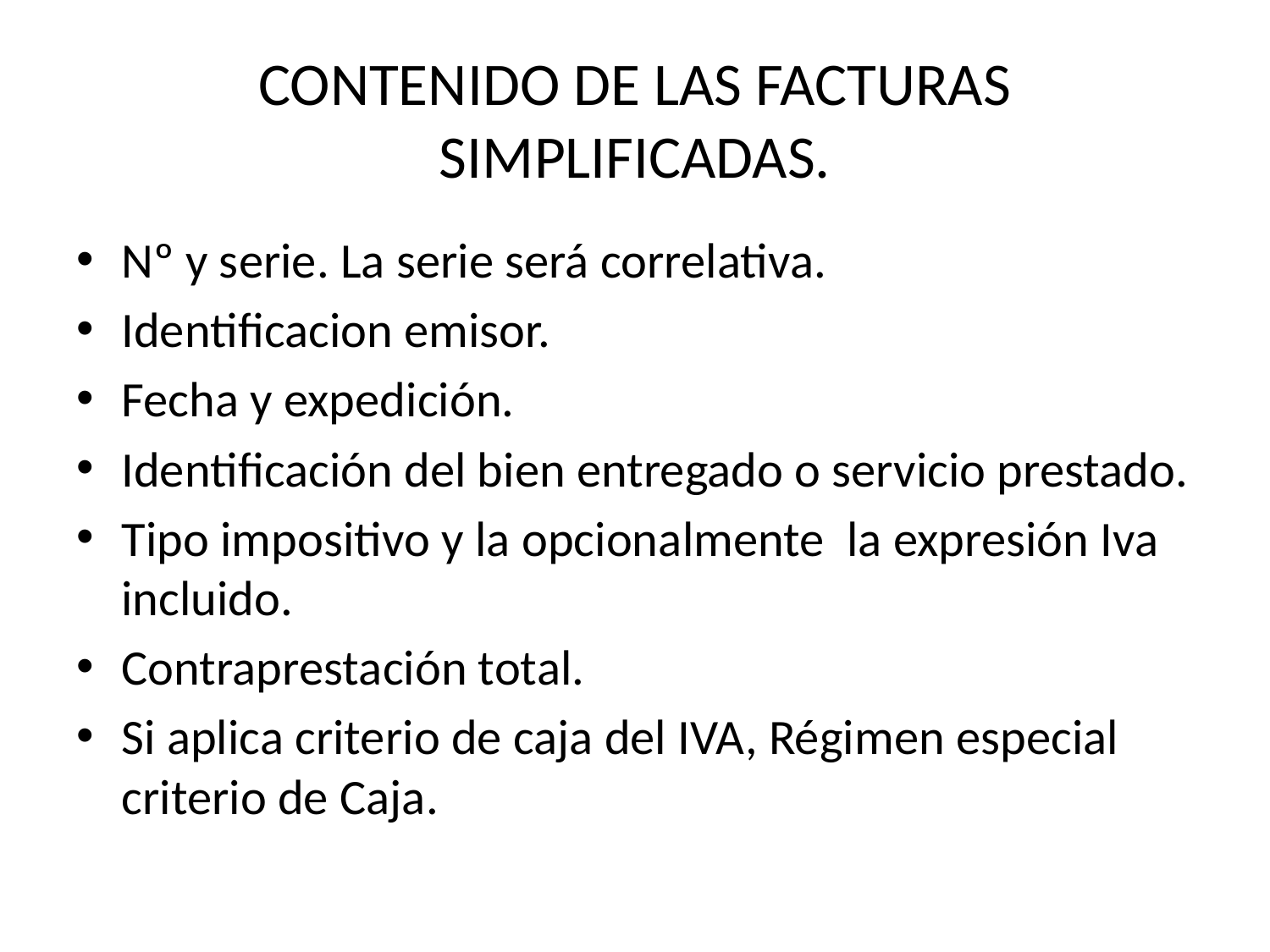

# CONTENIDO DE LAS FACTURAS SIMPLIFICADAS.
Nº y serie. La serie será correlativa.
Identificacion emisor.
Fecha y expedición.
Identificación del bien entregado o servicio prestado.
Tipo impositivo y la opcionalmente  la expresión Iva incluido.
Contraprestación total.
Si aplica criterio de caja del IVA, Régimen especial criterio de Caja.